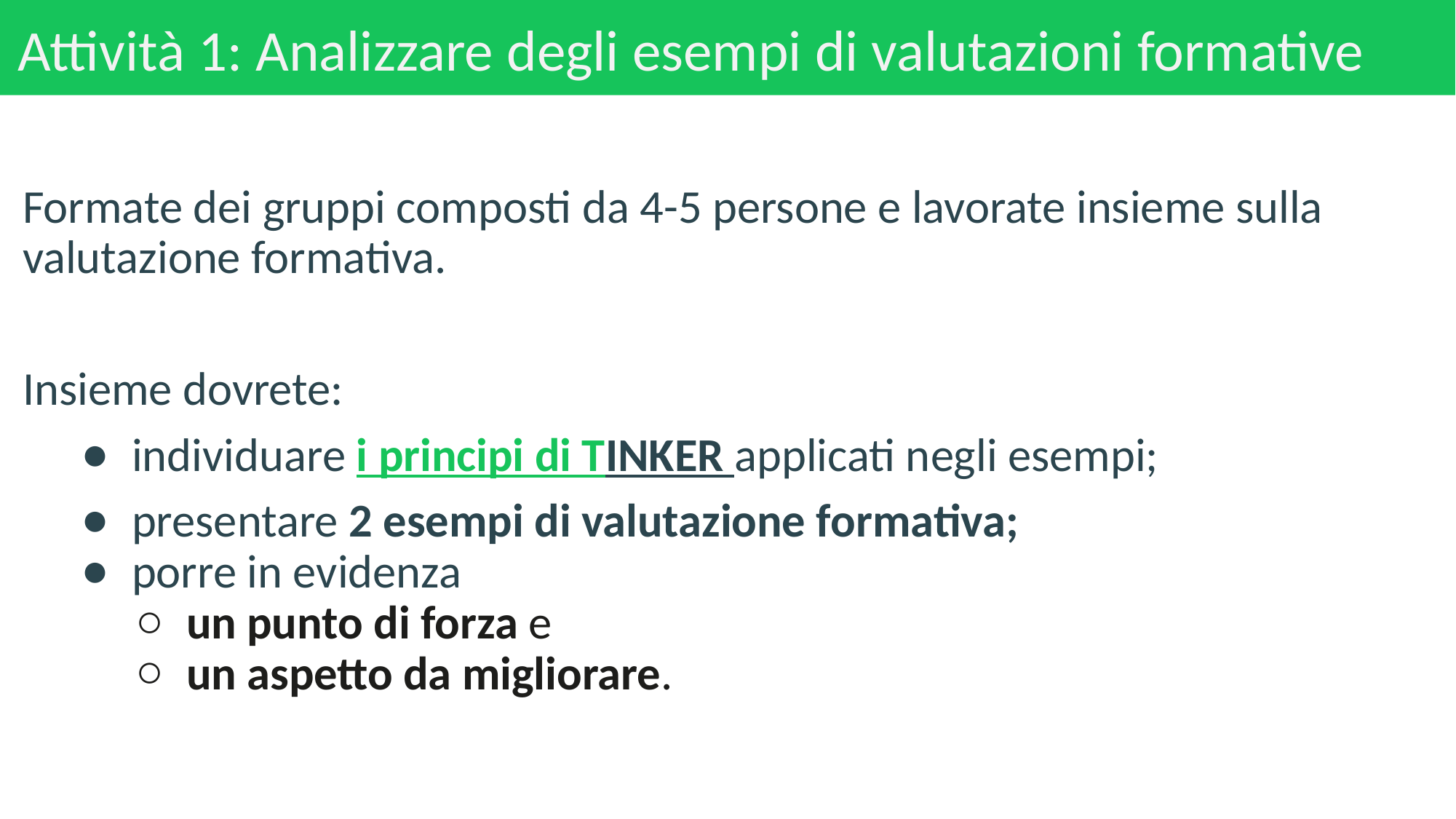

# Attività 1: Analizzare degli esempi di valutazioni formative

Formate dei gruppi composti da 4-5 persone e lavorate insieme sulla valutazione formativa.

Insieme dovrete:
individuare i principi di TINKER applicati negli esempi;
presentare 2 esempi di valutazione formativa;
porre in evidenza
un punto di forza e
un aspetto da migliorare.